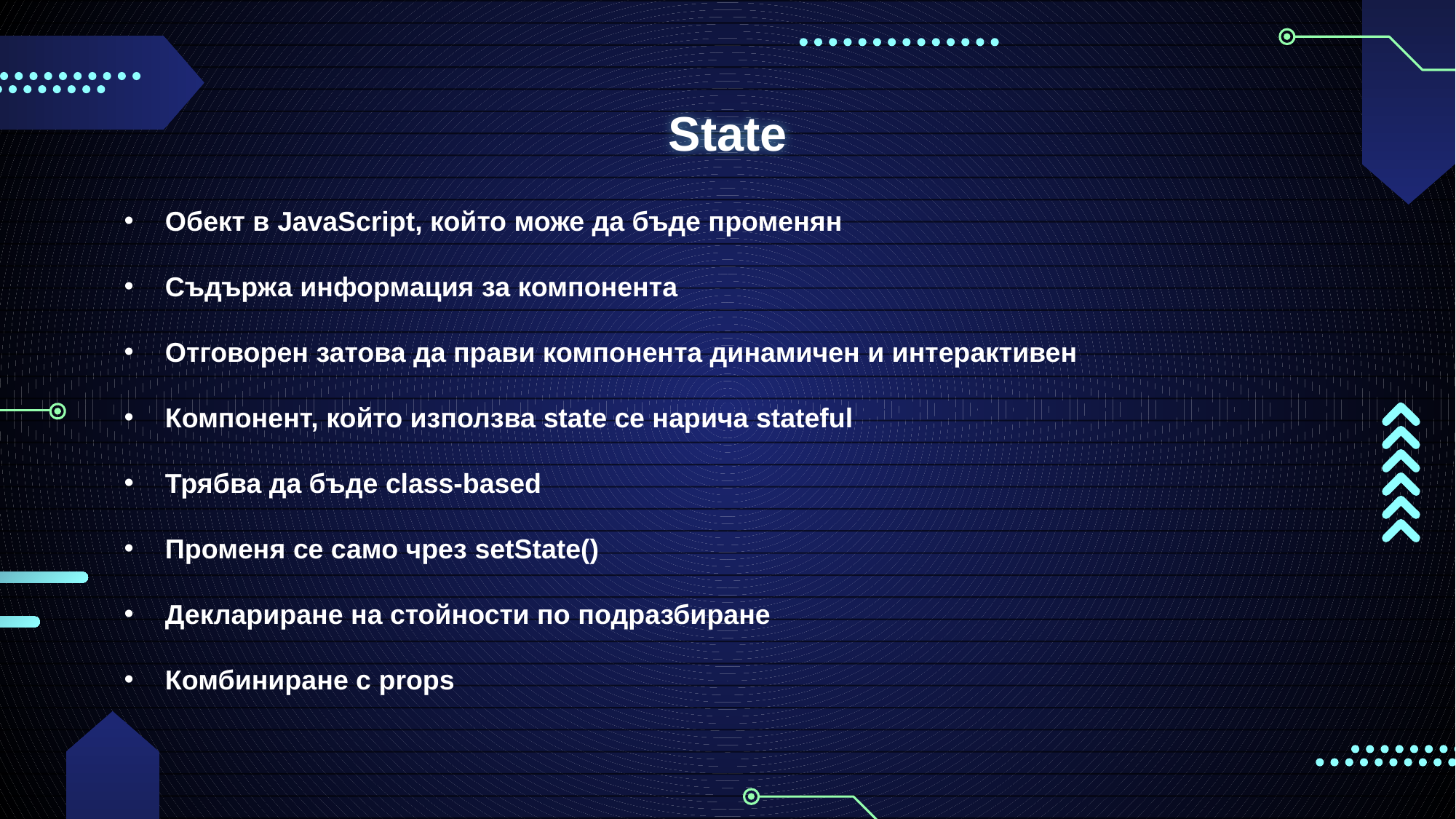

# State
Обект в JavaScript, който може да бъде променян
Съдържа информация за компонента
Отговорен затова да прави компонента динамичен и интерактивен
Компонент, който използва state се нарича stateful
Трябва да бъде class-based
Променя се само чрез setState()
Деклариране на стойности по подразбиране
Комбиниране с props